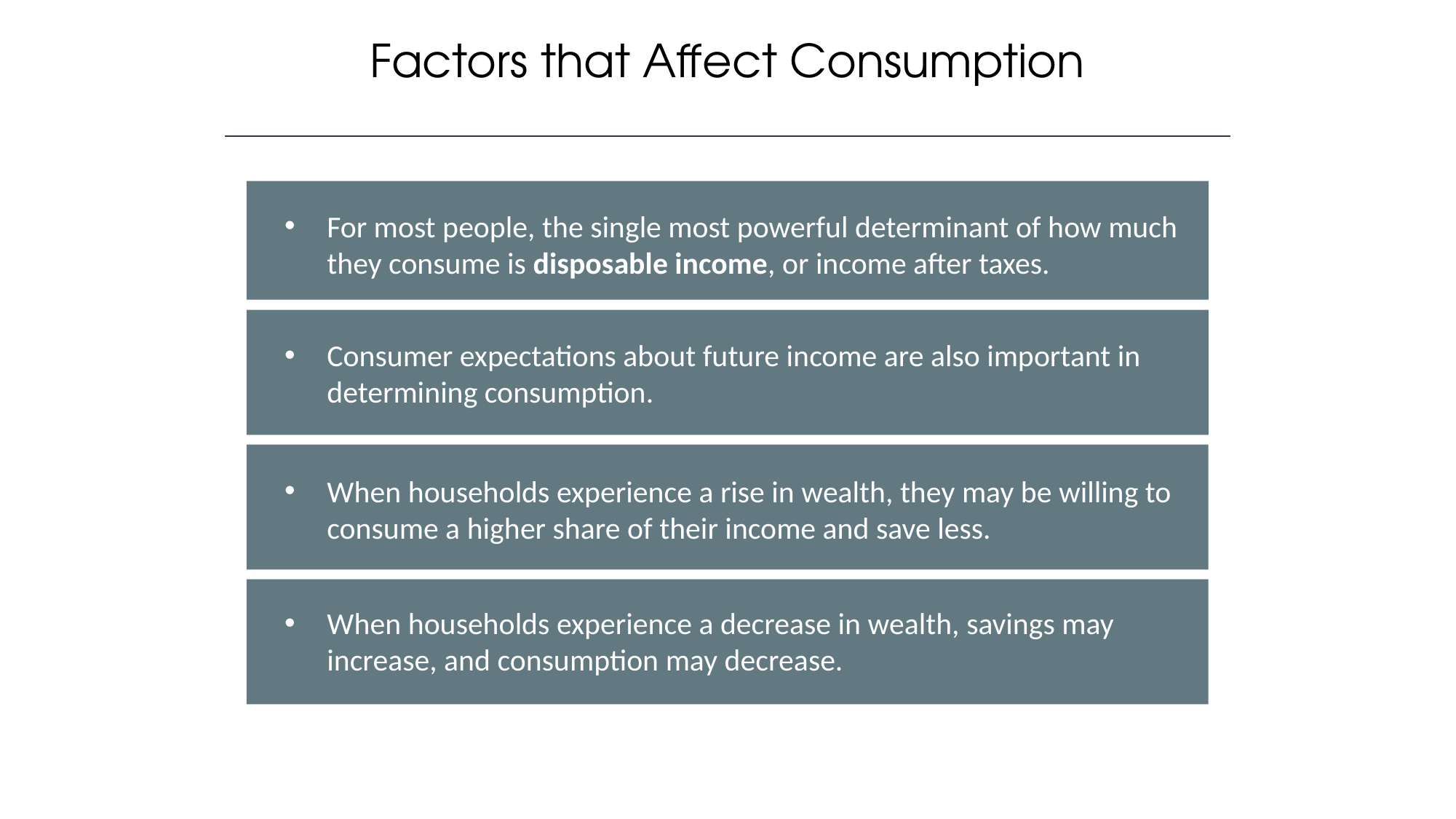

Factors that Affect Consumption
HAWKES LEARNING

For most people, the single most powerful determinant of how much they consume is disposable income, or income after taxes.

Consumer expectations about future income are also important in determining consumption.

When households experience a rise in wealth, they may be willing to consume a higher share of their income and save less.

When households experience a decrease in wealth, savings may increase, and consumption may decrease.
Both substitution bias and quality/new goods bias tend to overstate the negative impact of inflation on consumers.